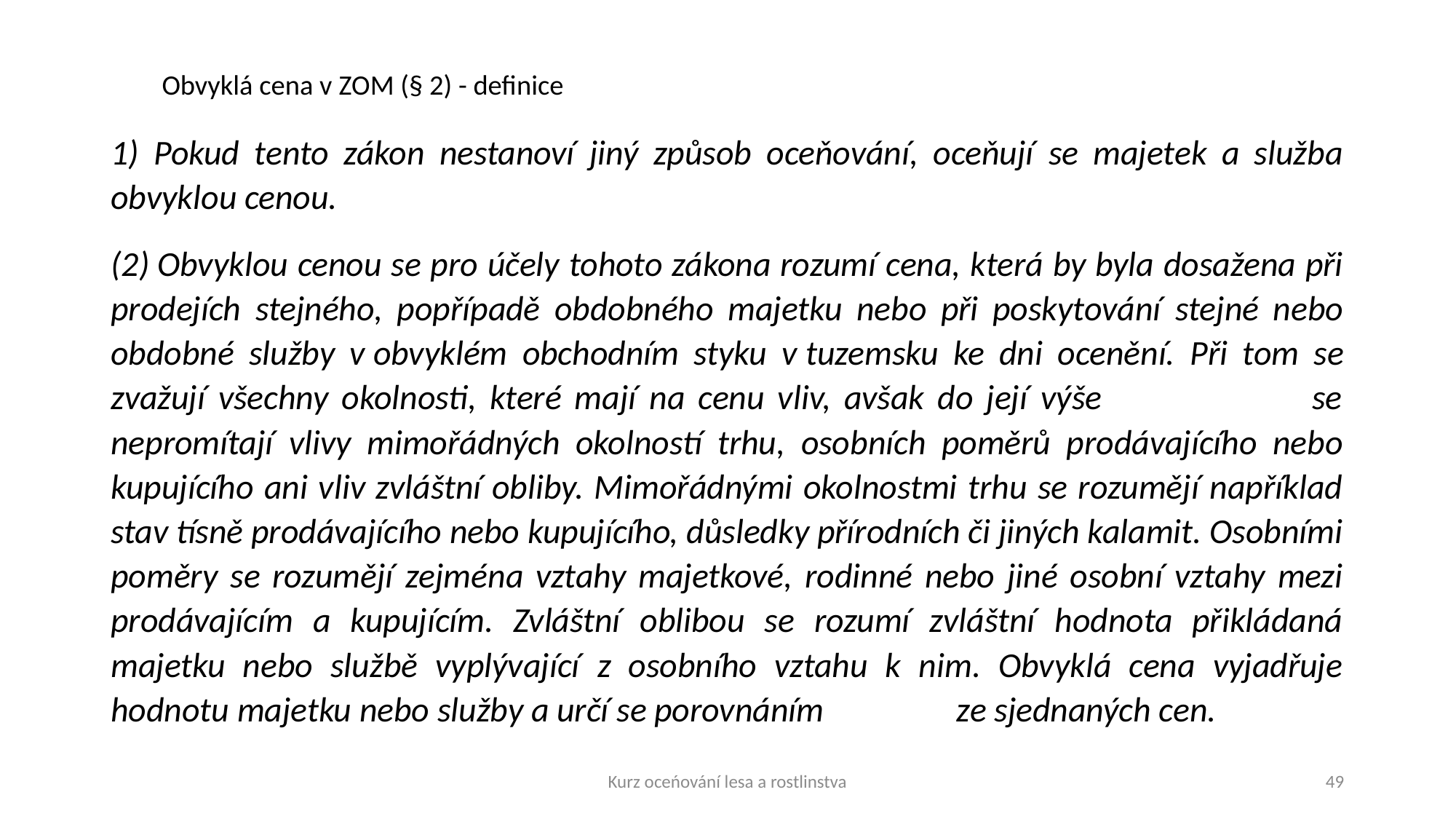

# Obvyklá cena v ZOM (§ 2) - definice
1) Pokud tento zákon nestanoví jiný způsob oceňování, oceňují se majetek a služba obvyklou cenou.
(2) Obvyklou cenou se pro účely tohoto zákona rozumí cena, která by byla dosažena při prodejích stejného, popřípadě obdobného majetku nebo při poskytování stejné nebo obdobné služby v obvyklém obchodním styku v tuzemsku ke dni ocenění. Při tom se zvažují všechny okolnosti, které mají na cenu vliv, avšak do její výše                se nepromítají vlivy mimořádných okolností trhu, osobních poměrů prodávajícího nebo kupujícího ani vliv zvláštní obliby. Mimořádnými okolnostmi trhu se rozumějí například stav tísně prodávajícího nebo kupujícího, důsledky přírodních či jiných kalamit. Osobními poměry se rozumějí zejména vztahy majetkové, rodinné nebo jiné osobní vztahy mezi prodávajícím a kupujícím. Zvláštní oblibou se rozumí zvláštní hodnota přikládaná majetku nebo službě vyplývající z osobního vztahu k nim. Obvyklá cena vyjadřuje hodnotu majetku nebo služby a určí se porovnáním                 ze sjednaných cen.

Kurz oceńování lesa a rostlinstva
49